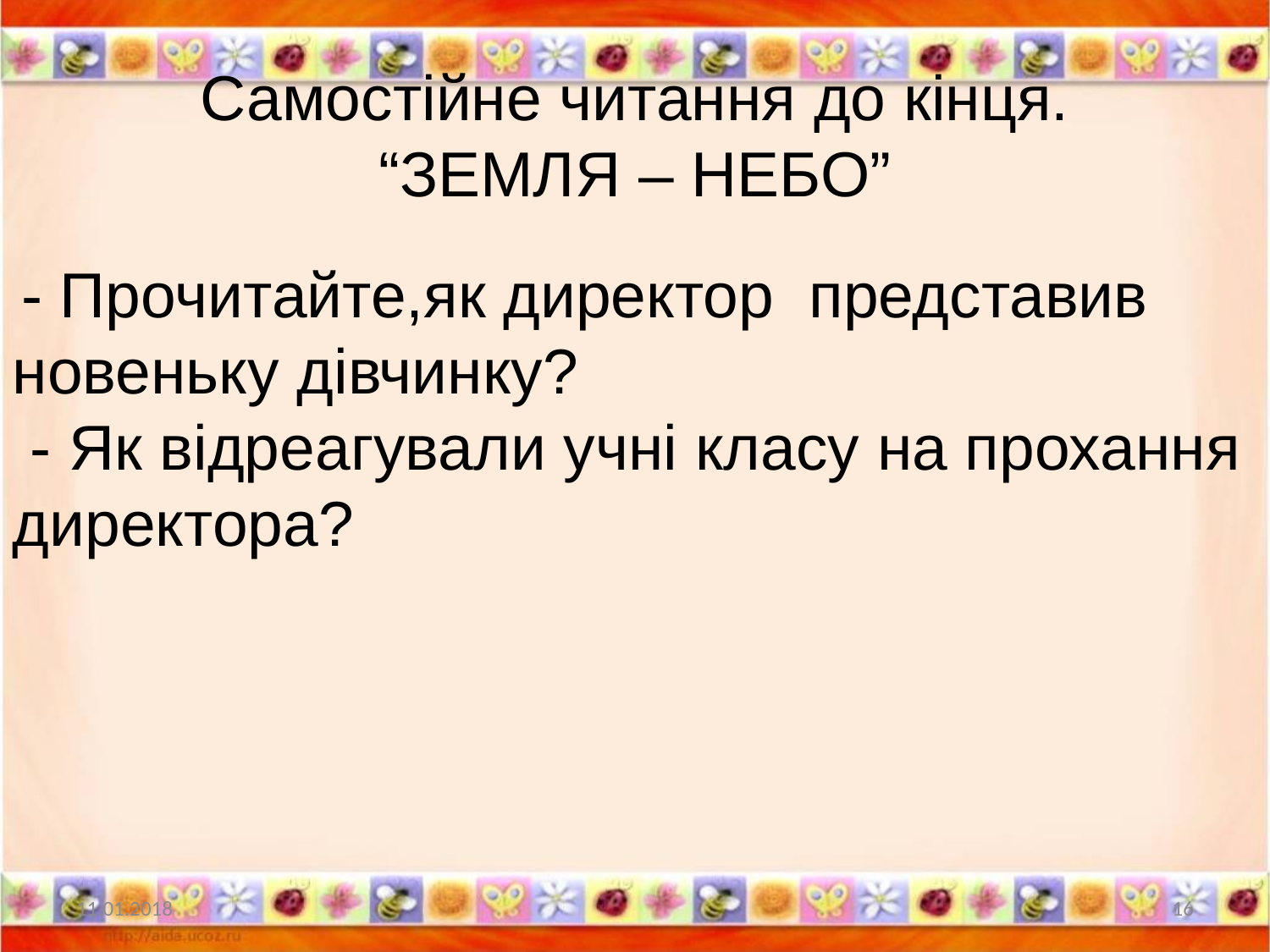

Самостійне читання до кінця.
“ЗЕМЛЯ – НЕБО”

 - Прочитайте,як директор  представив новеньку дівчинку?
 - Як відреагували учні класу на прохання директора?
11.01.2018
16